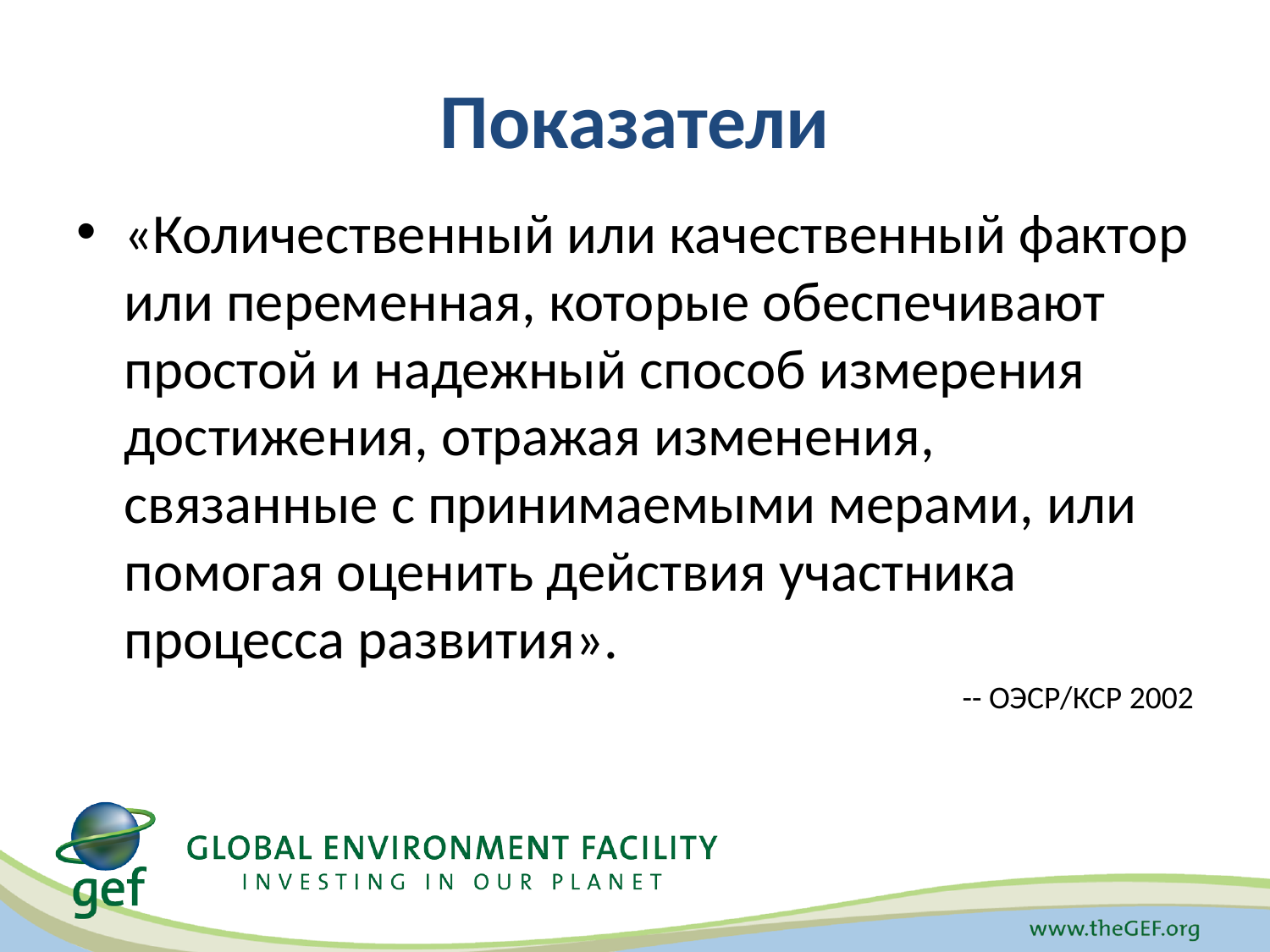

# Показатели
«Количественный или качественный фактор или переменная, которые обеспечивают простой и надежный способ измерения достижения, отражая изменения, связанные с принимаемыми мерами, или помогая оценить действия участника процесса развития».
-- ОЭСР/КСР 2002